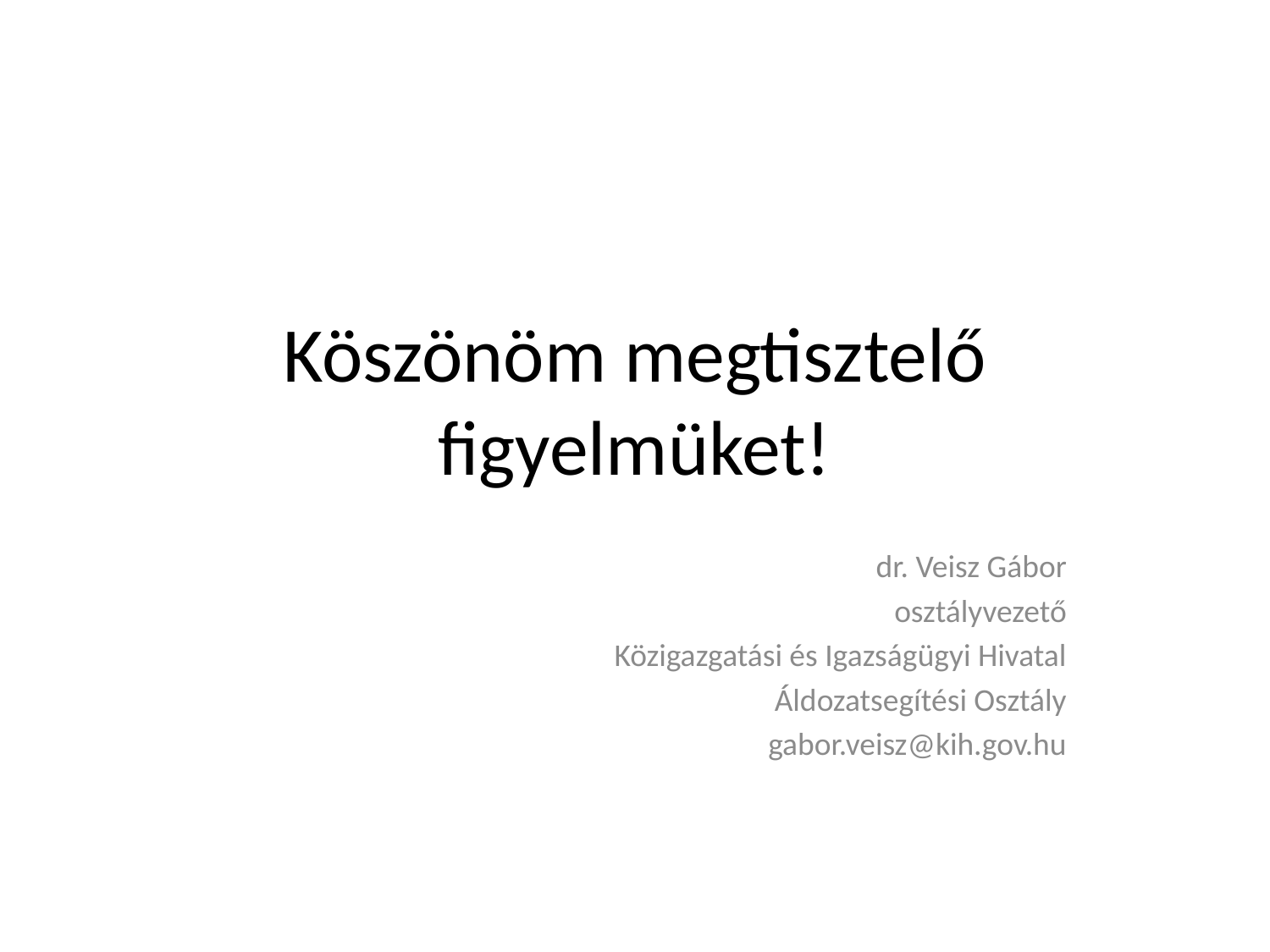

# Köszönöm megtisztelő figyelmüket!
dr. Veisz Gábor
osztályvezető
Közigazgatási és Igazságügyi Hivatal
Áldozatsegítési Osztály
gabor.veisz@kih.gov.hu